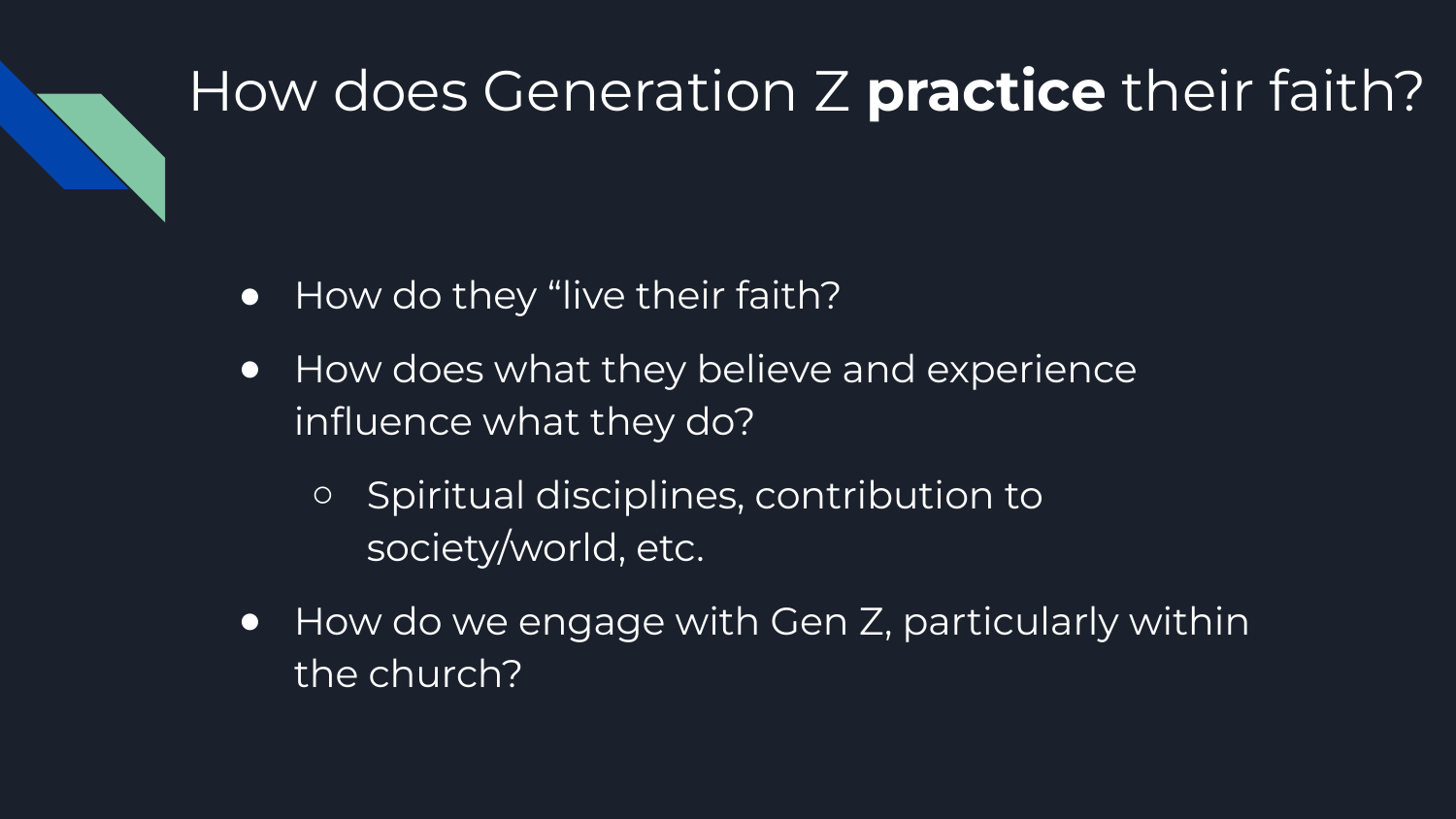

# How does Generation Z practice their faith?
How do they “live their faith?
How does what they believe and experience influence what they do?
Spiritual disciplines, contribution to society/world, etc.
How do we engage with Gen Z, particularly within the church?